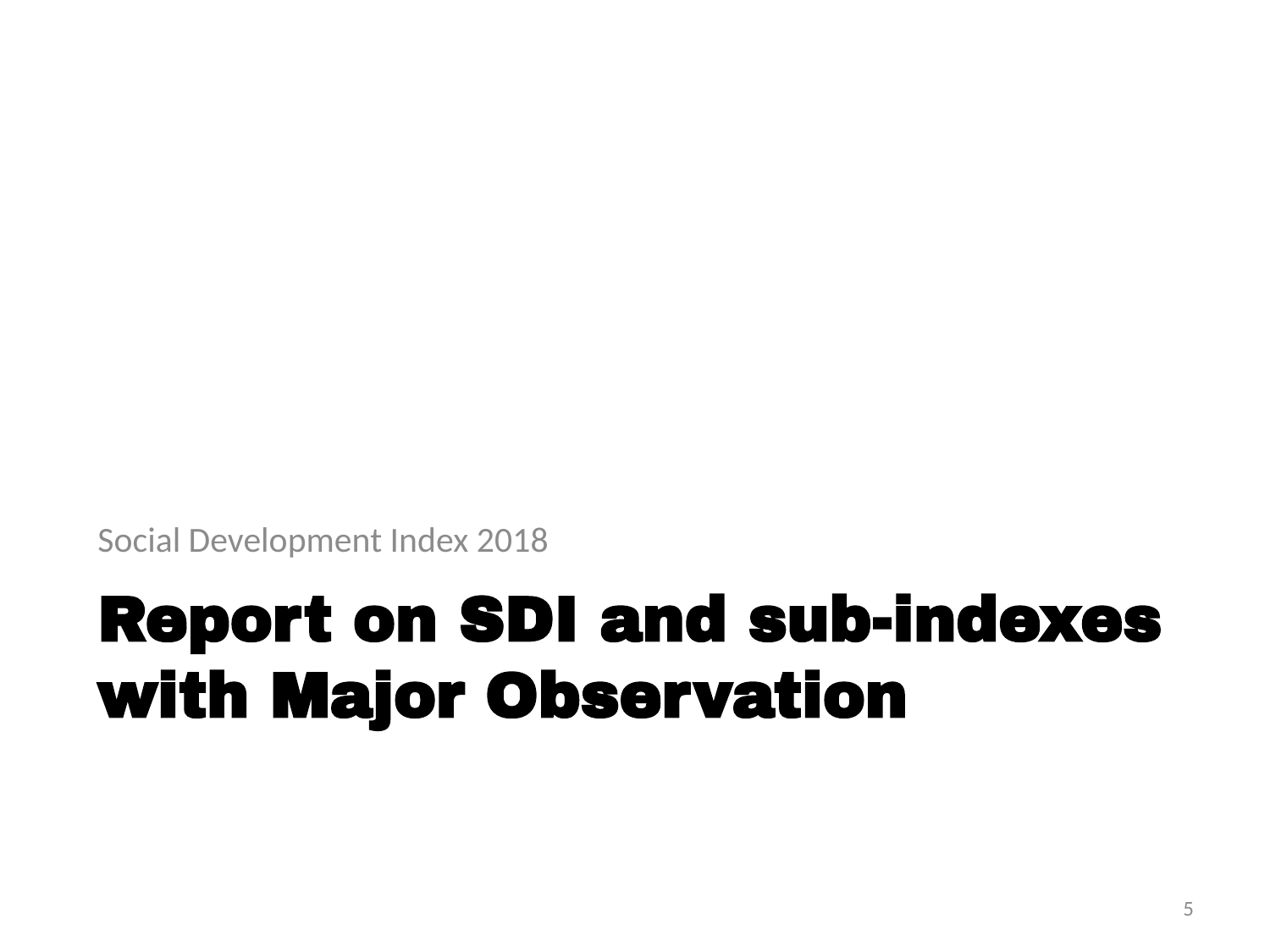

Social Development Index 2018
Report on SDI and sub-indexes with Major Observation
5